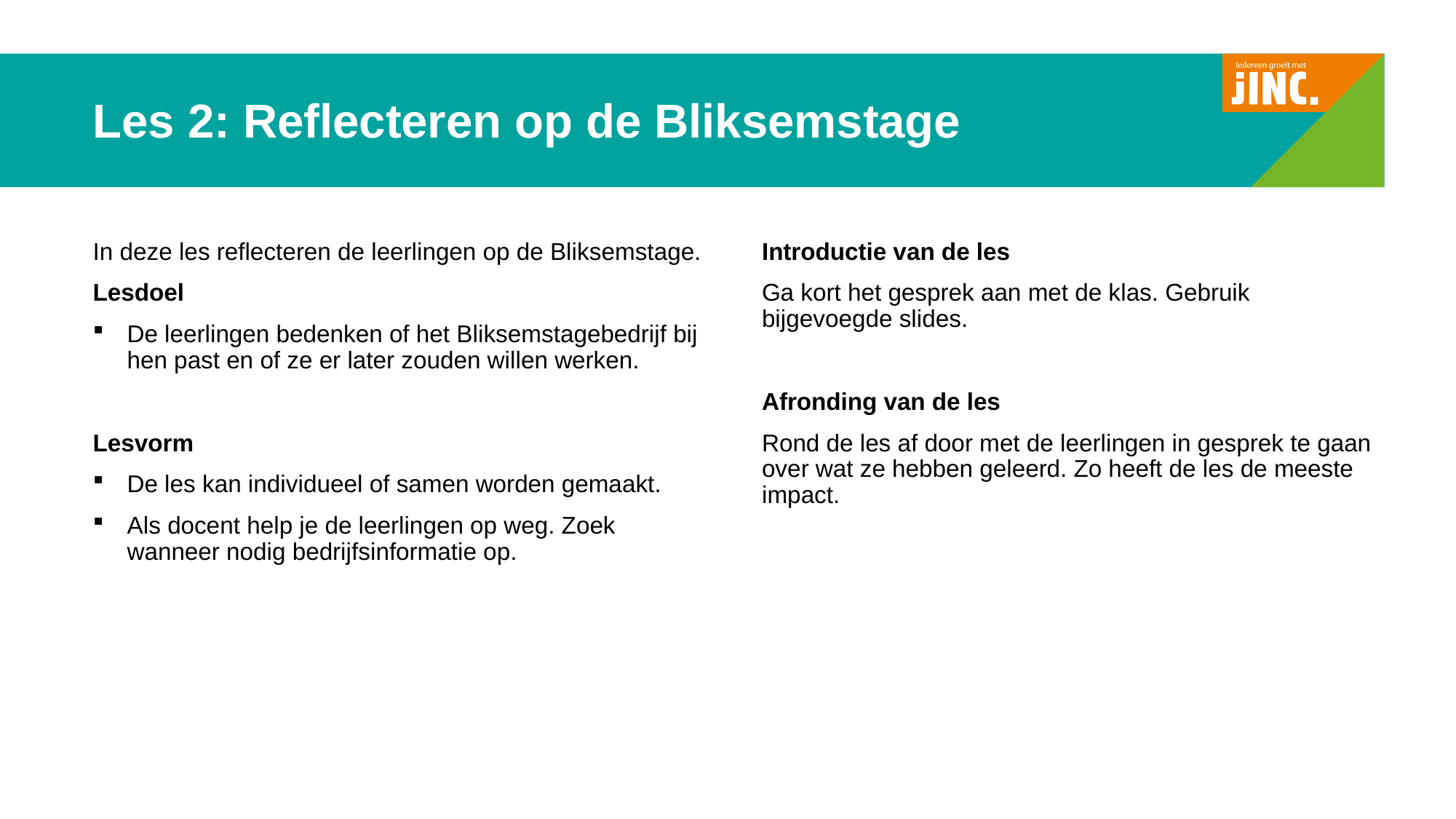

# Les 2: Reflecteren op de Bliksemstage
Introductie van de les
Ga kort het gesprek aan met de klas. Gebruik bijgevoegde slides.

Afronding van de les
Rond de les af door met de leerlingen in gesprek te gaan over wat ze hebben geleerd. Zo heeft de les de meeste impact.

In deze les reflecteren de leerlingen op de Bliksemstage.
Lesdoel
De leerlingen bedenken of het Bliksemstagebedrijf bij hen past en of ze er later zouden willen werken.

Lesvorm
De les kan individueel of samen worden gemaakt.
Als docent help je de leerlingen op weg. Zoek wanneer nodig bedrijfsinformatie op.